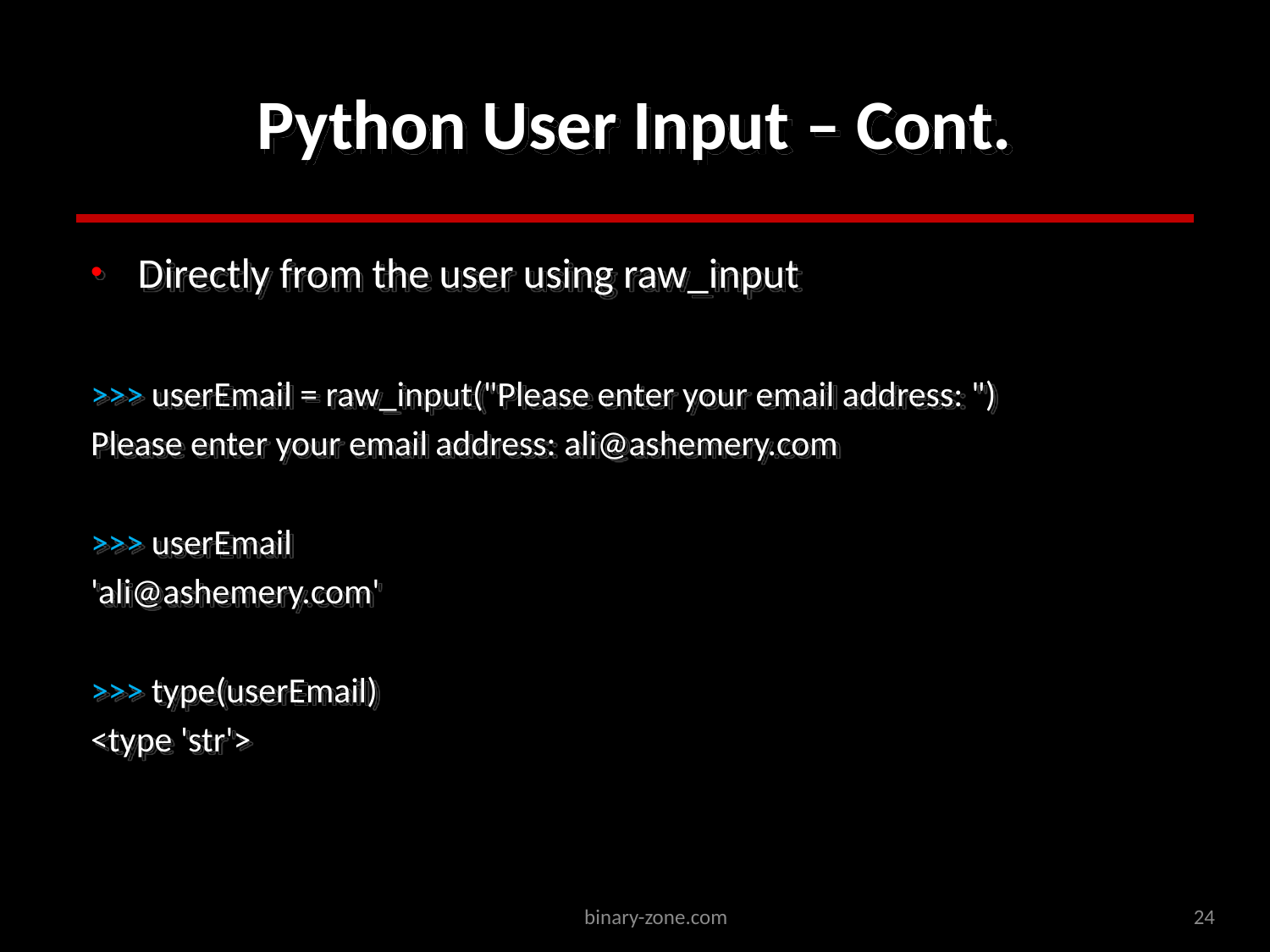

# Python User Input – Cont.
Directly from the user using raw_input

>>> userEmail = raw_input("Please enter your email address: ")
Please enter your email address: ali@ashemery.com

>>> userEmail
'ali@ashemery.com'

>>> type(userEmail)
<type 'str'>